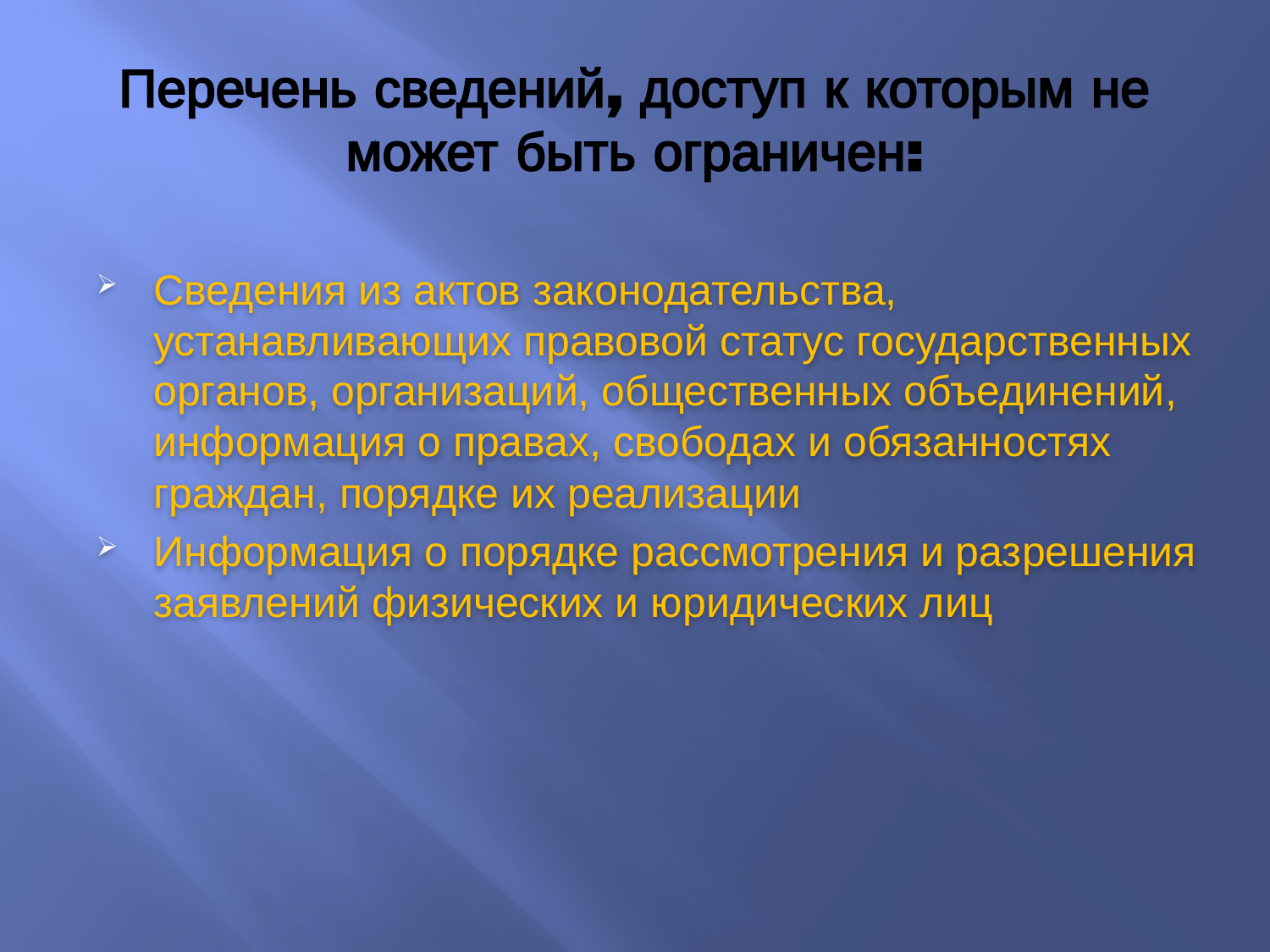

# Перечень сведений, доступ к которым не может быть ограничен:
Сведения из актов законодательства, устанавливающих правовой статус государственных органов, организаций, общественных объединений, информация о правах, свободах и обязанностях граждан, порядке их реализации
Информация о порядке рассмотрения и разрешения заявлений физических и юридических лиц